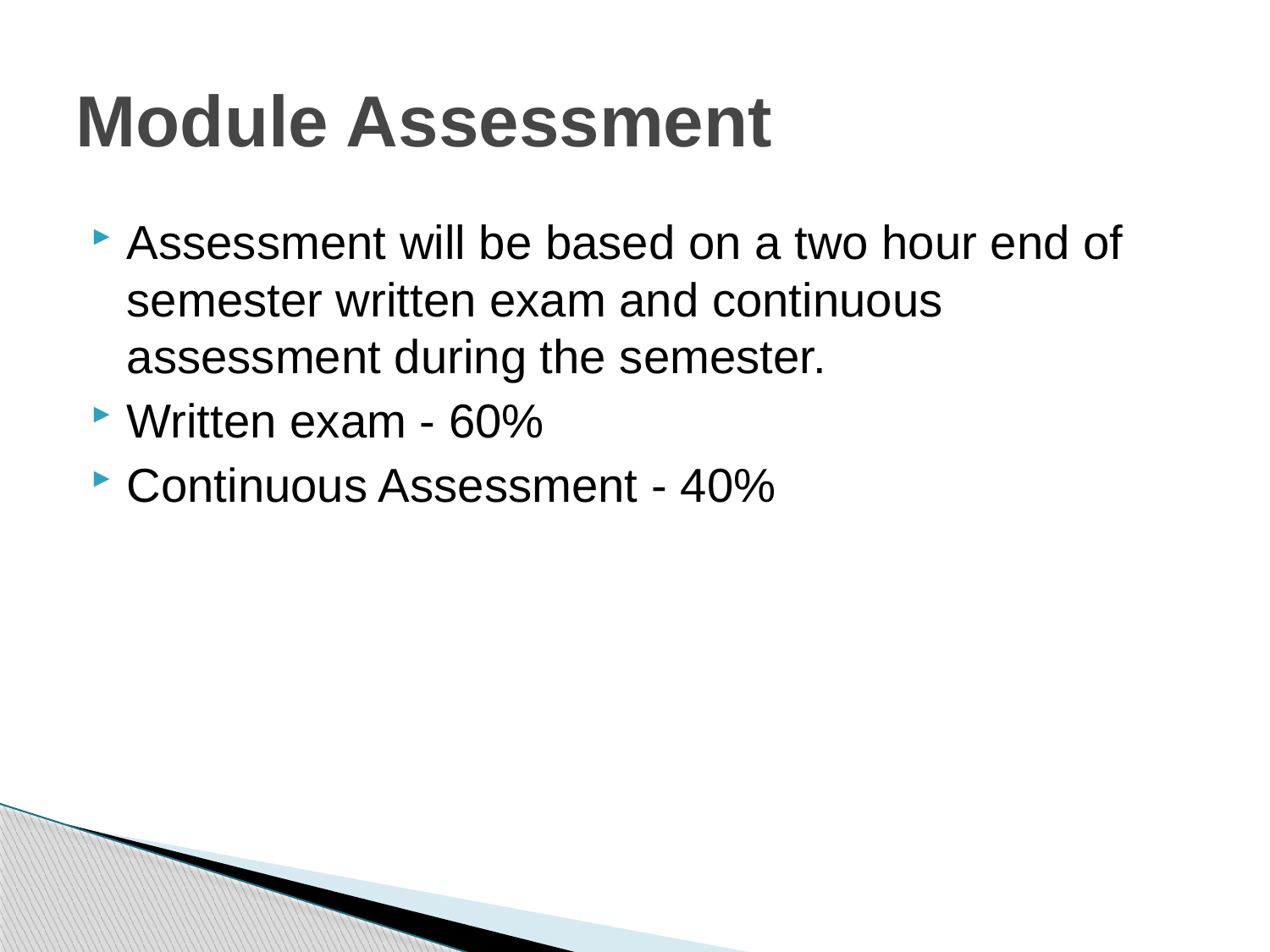

# Module Assessment
Assessment will be based on a two hour end of semester written exam and continuous assessment during the semester.
Written exam - 60%
Continuous Assessment - 40%